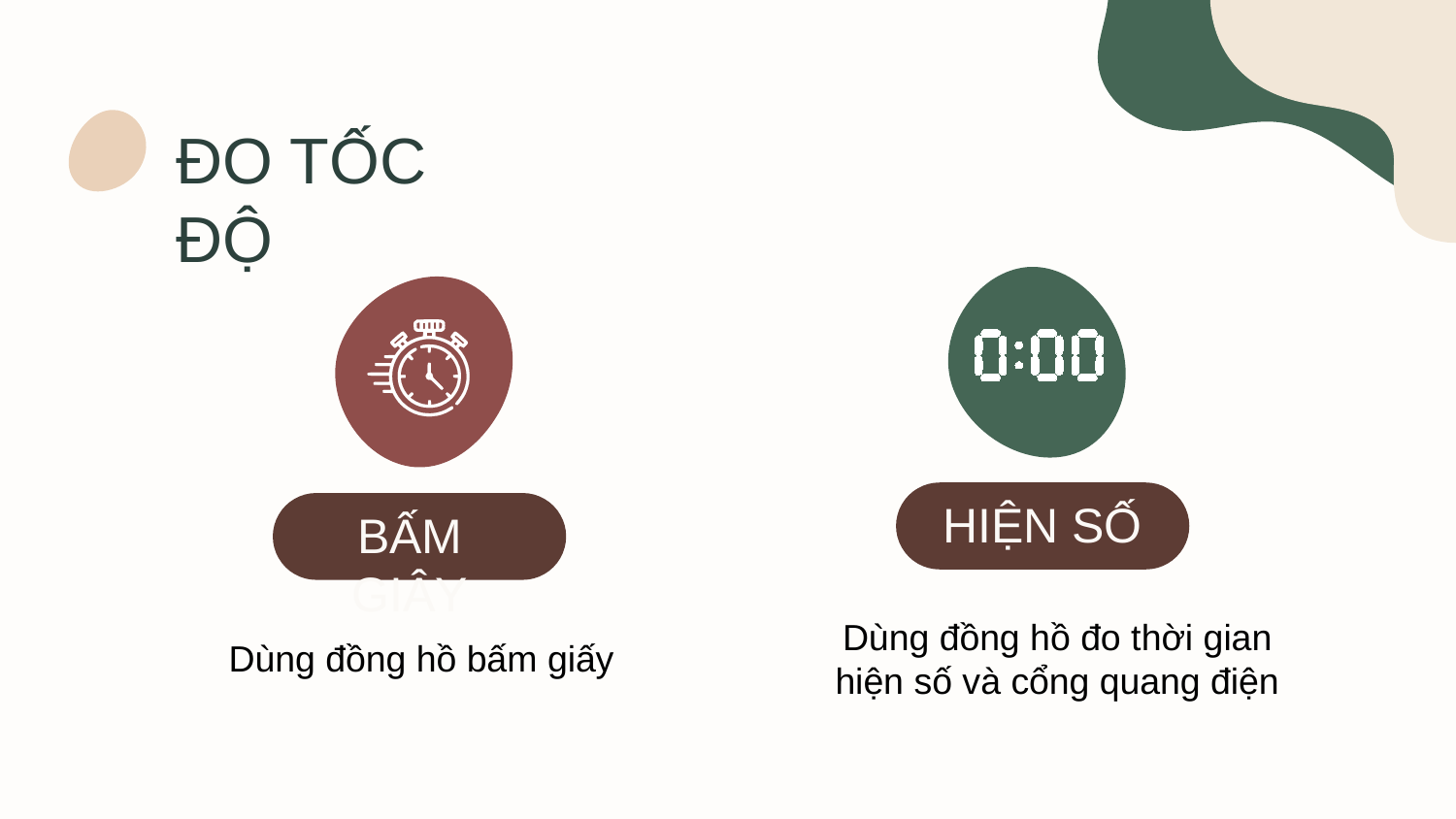

# ĐO TỐC ĐỘ

HIỆN SỐ

BẤM GIÂY
Dùng đồng hồ đo thời gian hiện số và cổng quang điện
Dùng đồng hồ bấm giấy